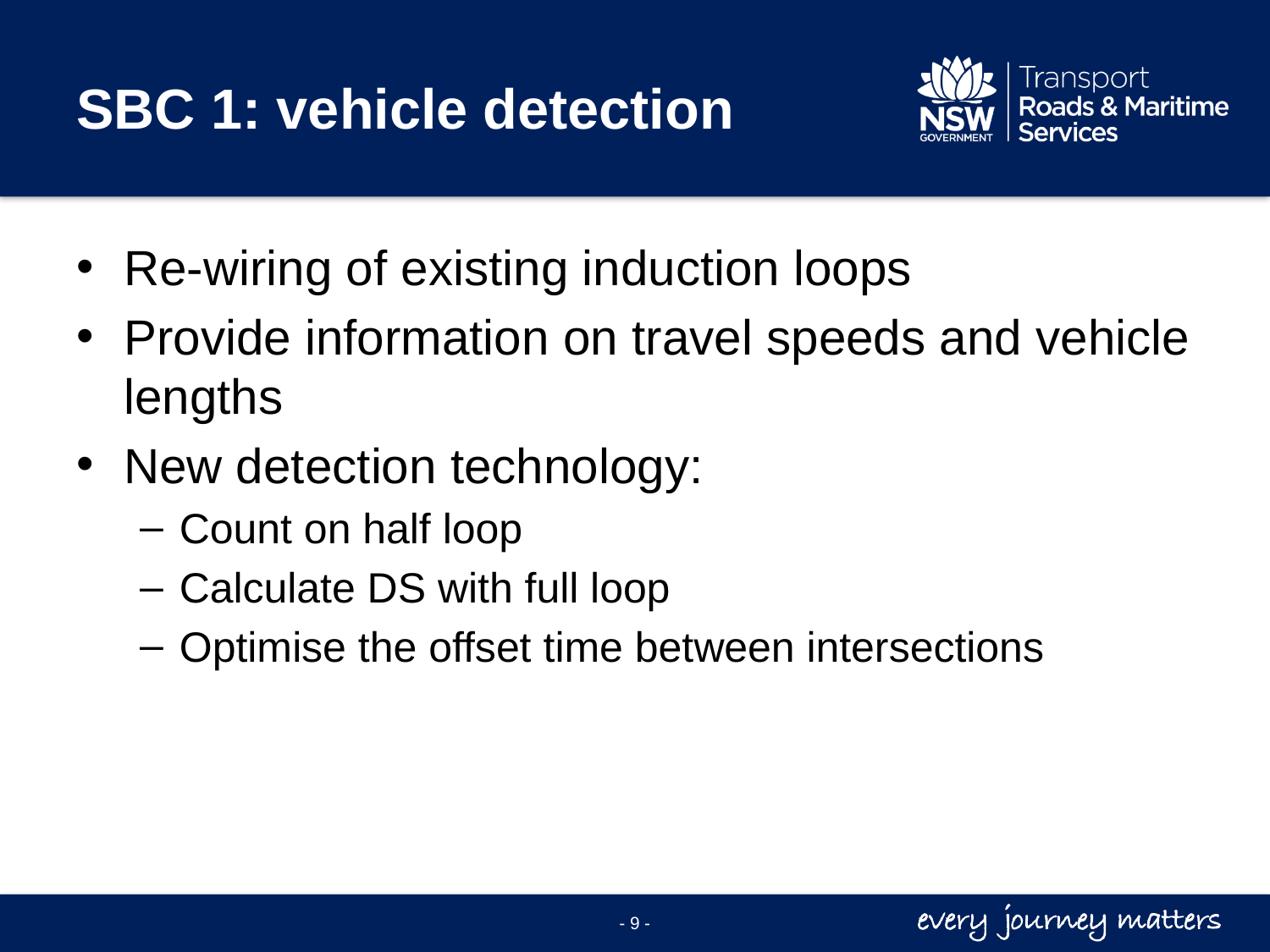

# SBC 1: vehicle detection
Re-wiring of existing induction loops
Provide information on travel speeds and vehicle lengths
New detection technology:
Count on half loop
Calculate DS with full loop
Optimise the offset time between intersections